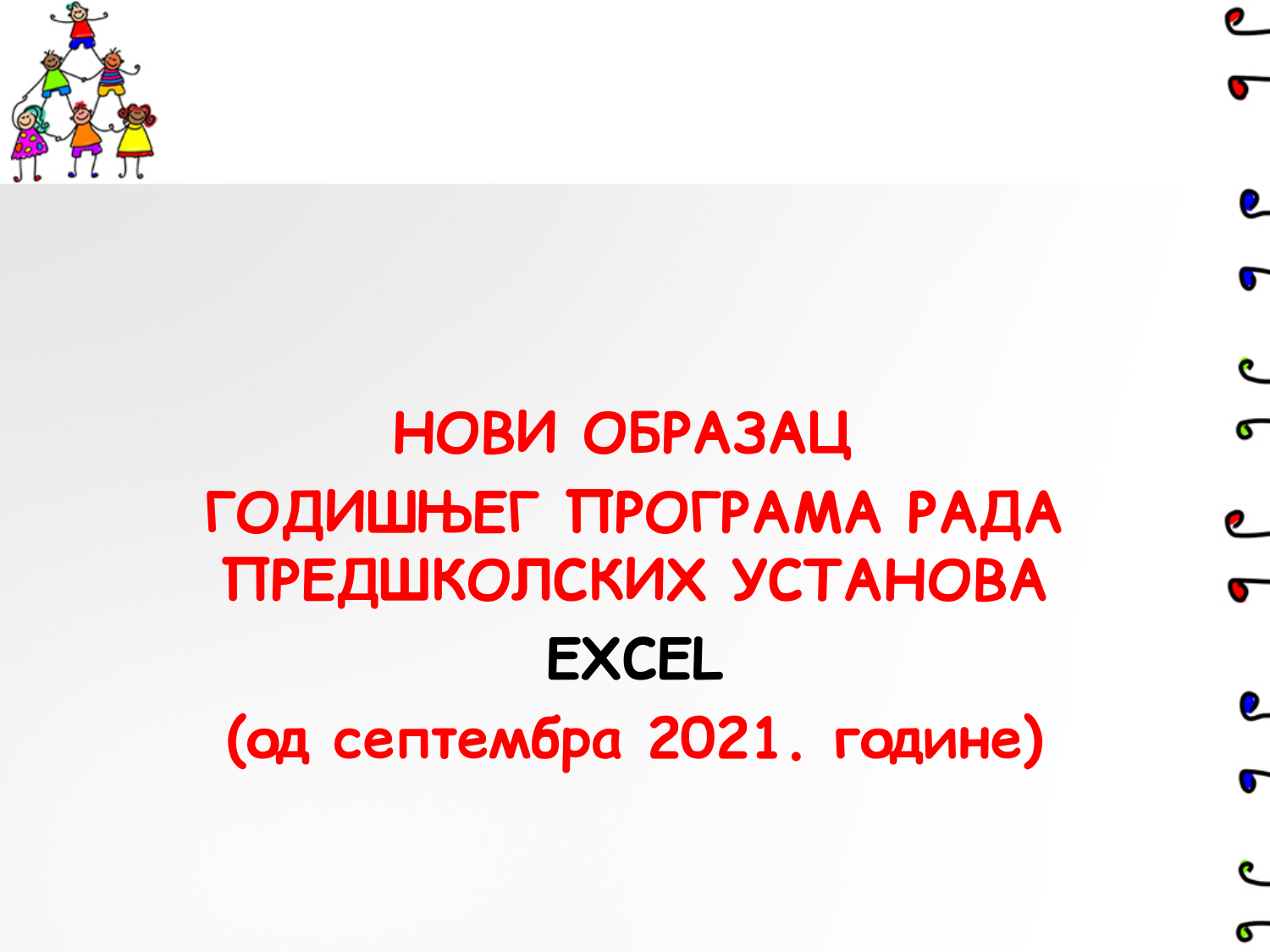

НОВИ ОБРАЗАЦ
ГОДИШЊЕГ ПРОГРАМА РАДА ПРЕДШКОЛСКИХ УСТАНОВА
 EXCEL
(од септембра 2021. године)